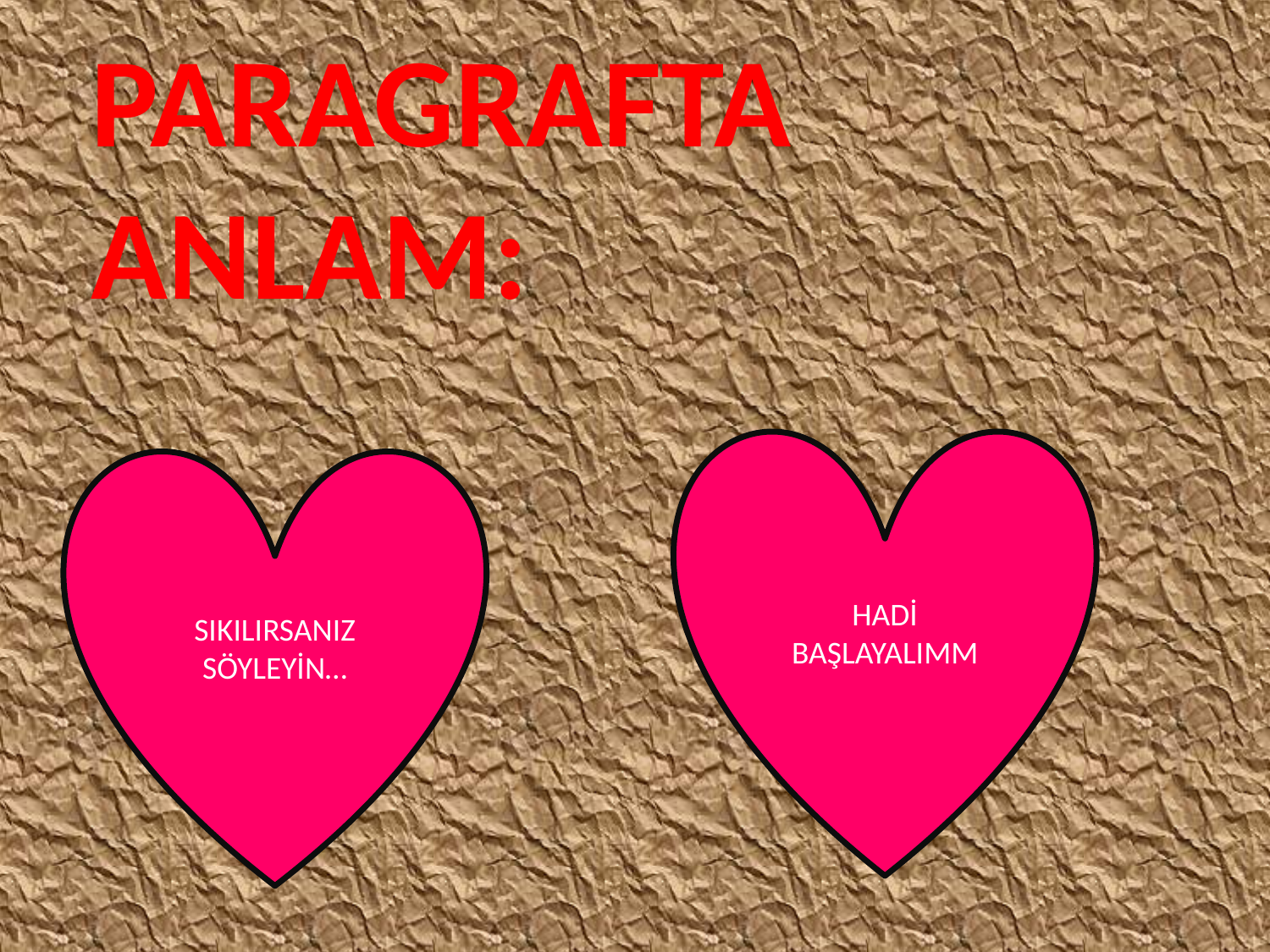

# Paragrafta anlam:
HADİ BAŞLAYALIMM
SIKILIRSANIZ SÖYLEYİN…